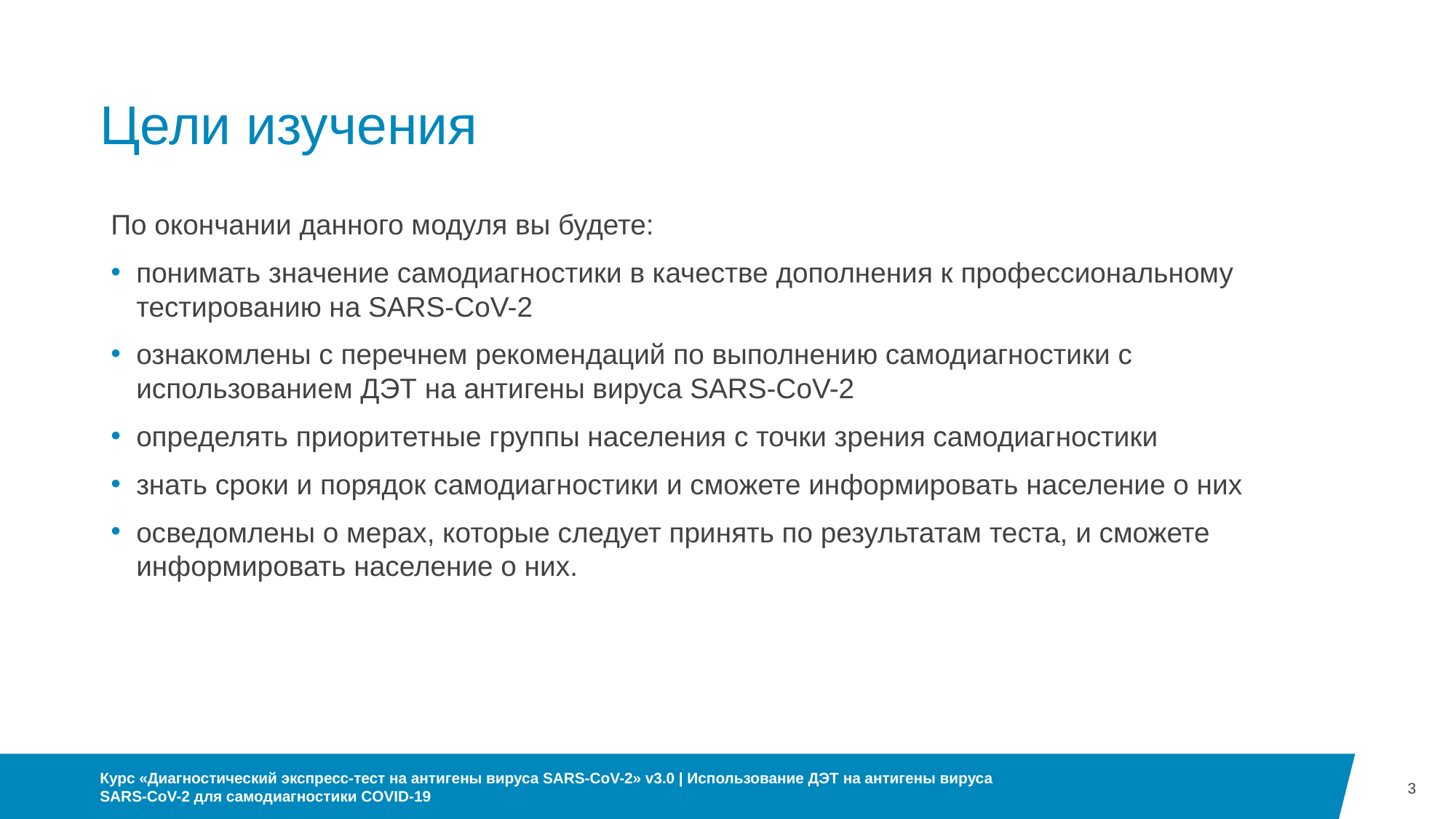

# Цели изучения
По окончании данного модуля вы будете:
понимать значение самодиагностики в качестве дополнения к профессиональному тестированию на SARS-CoV-2
ознакомлены с перечнем рекомендаций по выполнению самодиагностики с использованием ДЭТ на антигены вируса SARS-CoV-2
определять приоритетные группы населения с точки зрения самодиагностики
знать сроки и порядок самодиагностики и сможете информировать население о них
осведомлены о мерах, которые следует принять по результатам теста, и сможете информировать население о них.

3
Курс «Диагностический экспресс-тест на антигены вируса SARS-CoV-2» v3.0 | Использование ДЭТ на антигены вируса SARS-CoV-2 для самодиагностики COVID-19